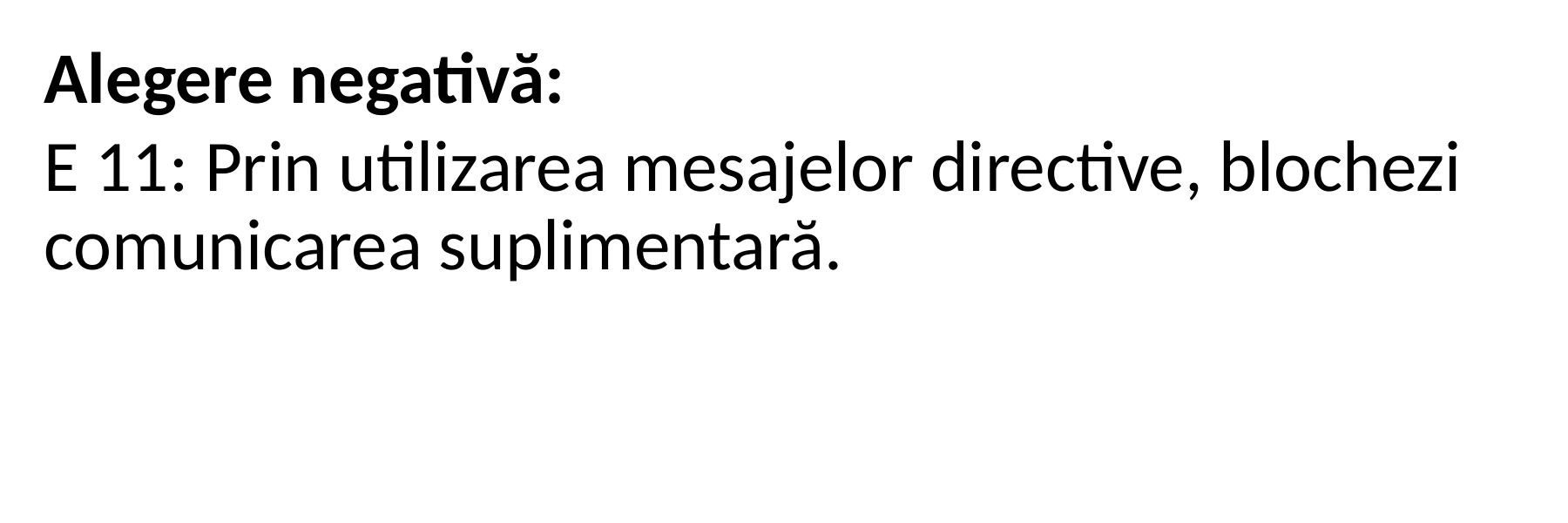

Alegere negativă:
E 11: Prin utilizarea mesajelor directive, blochezi comunicarea suplimentară.